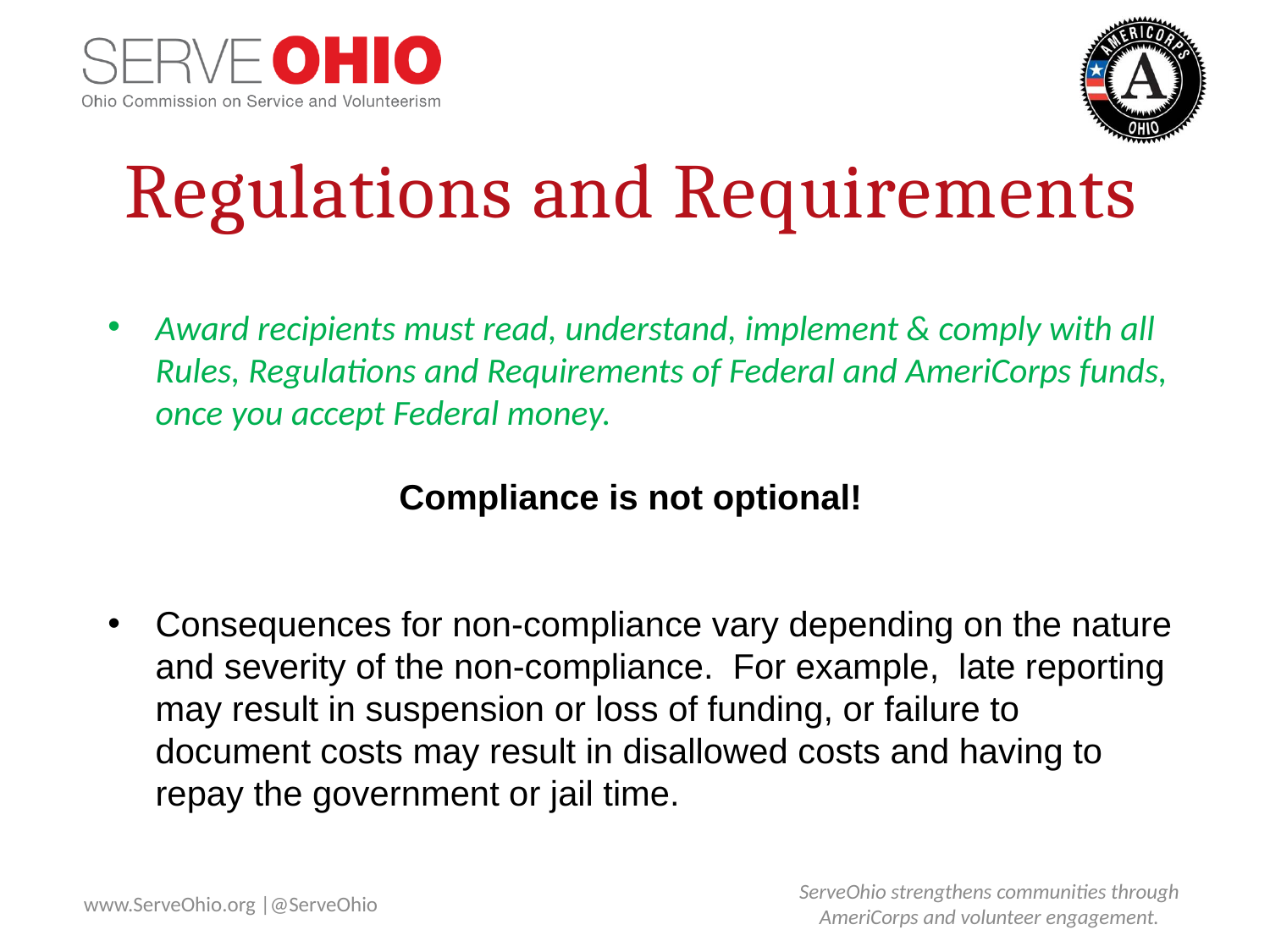

# Regulations and Requirements

Award recipients must read, understand, implement & comply with all Rules, Regulations and Requirements of Federal and AmeriCorps funds, once you accept Federal money.

Compliance is not optional!

Consequences for non-compliance vary depending on the nature and severity of the non-compliance.  For example,  late reporting may result in suspension or loss of funding, or failure to document costs may result in disallowed costs and having to repay the government or jail time.
www.ServeOhio.org |@ServeOhio
ServeOhio strengthens communities through AmeriCorps and volunteer engagement.